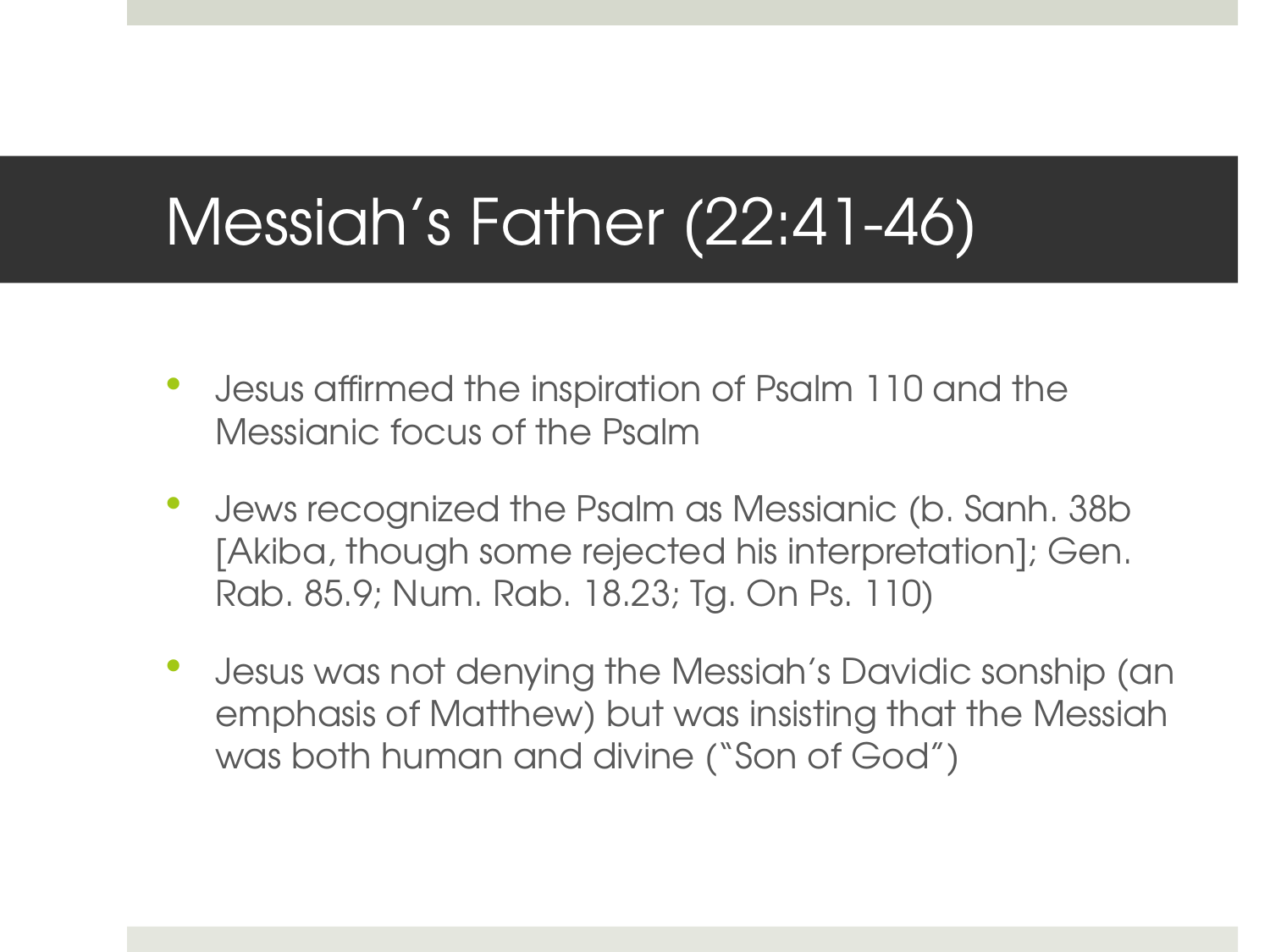

# Messiah’s Father (22:41-46)
Jesus affirmed the inspiration of Psalm 110 and the Messianic focus of the Psalm
Jews recognized the Psalm as Messianic (b. Sanh. 38b [Akiba, though some rejected his interpretation]; Gen. Rab. 85.9; Num. Rab. 18.23; Tg. On Ps. 110)
Jesus was not denying the Messiah’s Davidic sonship (an emphasis of Matthew) but was insisting that the Messiah was both human and divine (“Son of God”)